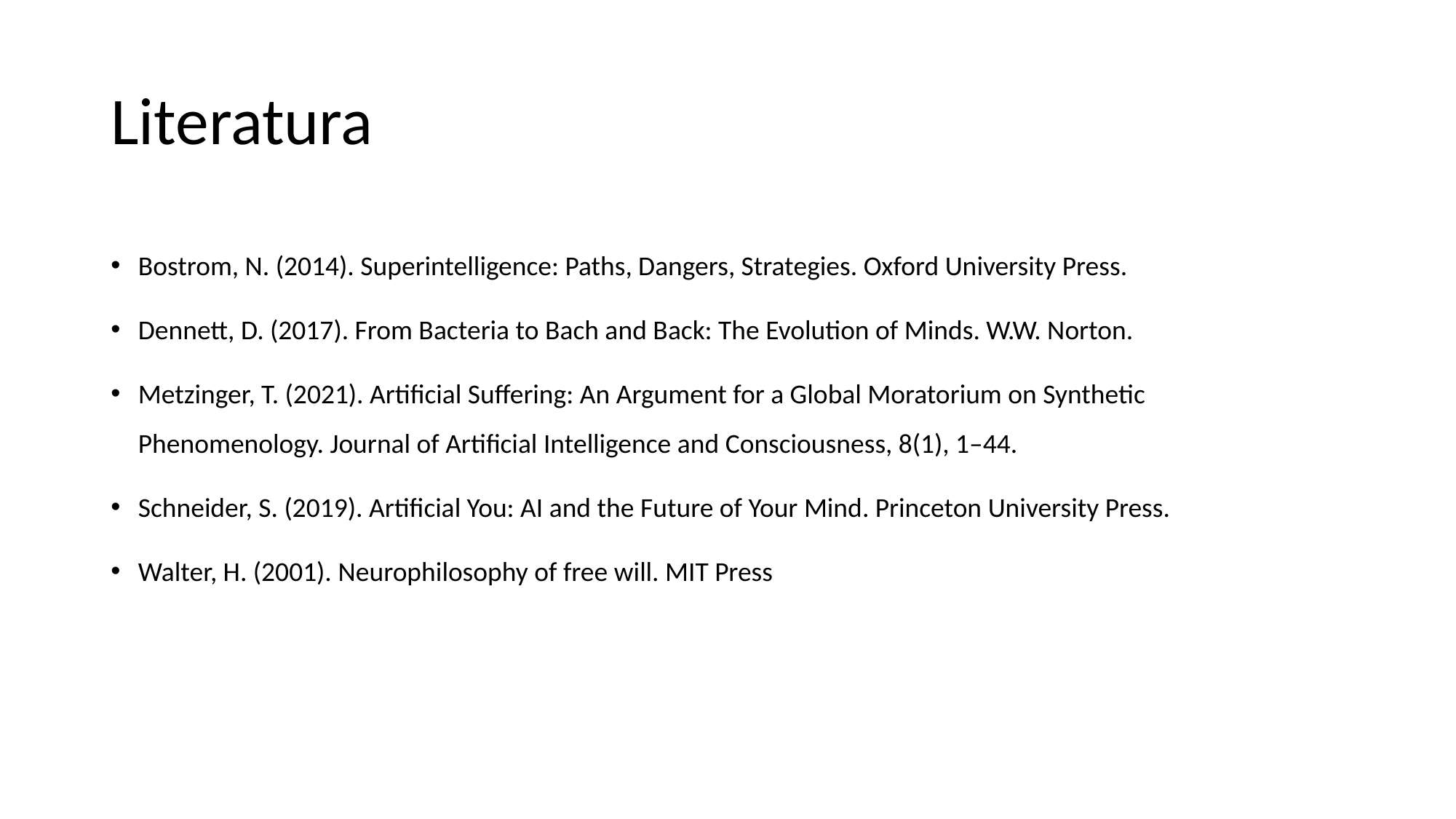

# Literatura
Bostrom, N. (2014). Superintelligence: Paths, Dangers, Strategies. Oxford University Press.
Dennett, D. (2017). From Bacteria to Bach and Back: The Evolution of Minds. W.W. Norton.
Metzinger, T. (2021). Artificial Suffering: An Argument for a Global Moratorium on Synthetic Phenomenology. Journal of Artificial Intelligence and Consciousness, 8(1), 1–44.
Schneider, S. (2019). Artificial You: AI and the Future of Your Mind. Princeton University Press.
Walter, H. (2001). Neurophilosophy of free will. MIT Press